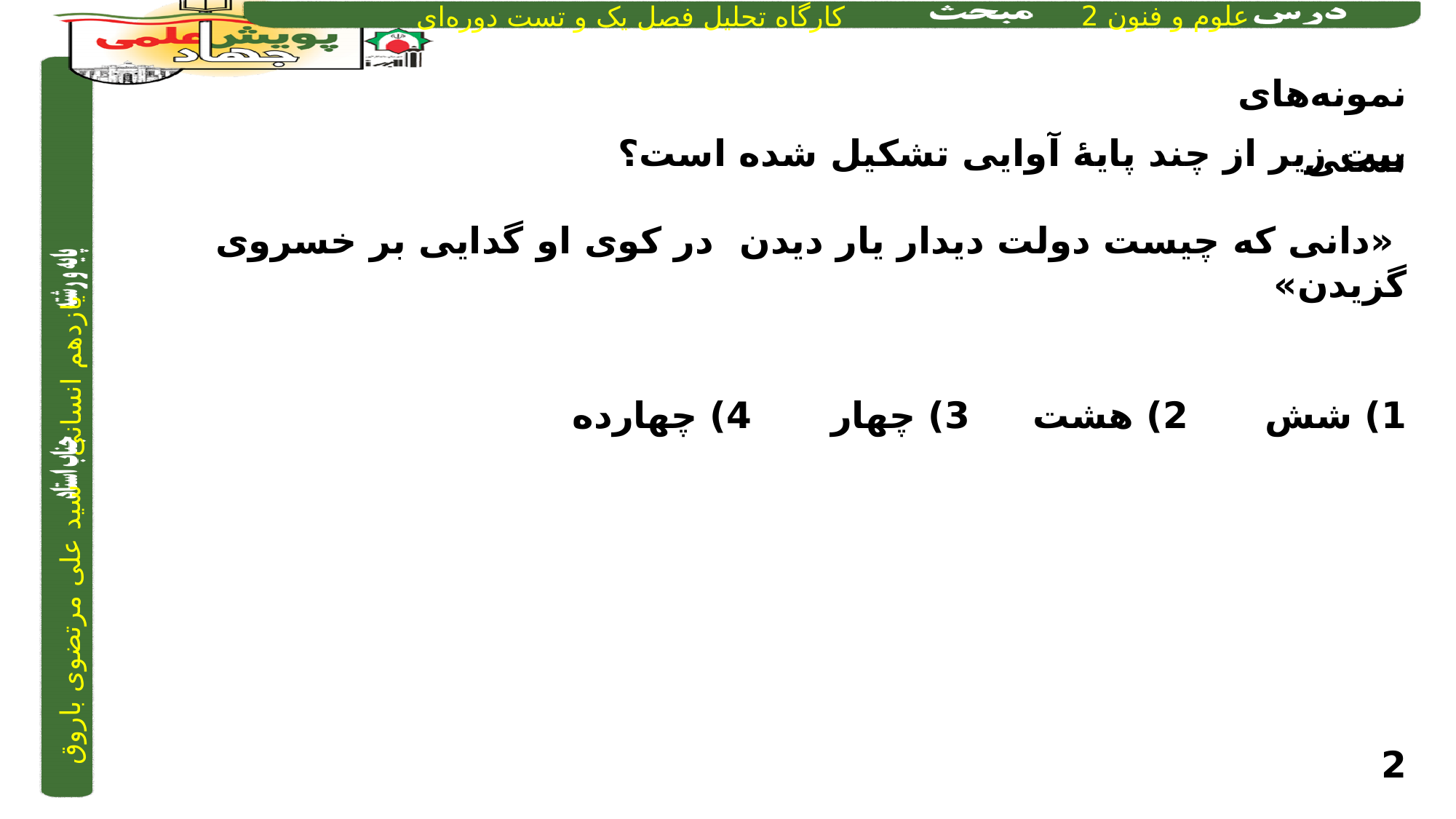

نمونه‌های تستی
بیت زیر از چند پایۀ آوایی تشکیل شده است؟

 «دانی که چیست دولت دیدار یار دیدن 	 در کوی او گدایی بر خسروی گزیدن»

1) شش 		2) هشت		3) چهار		4) چهارده

2